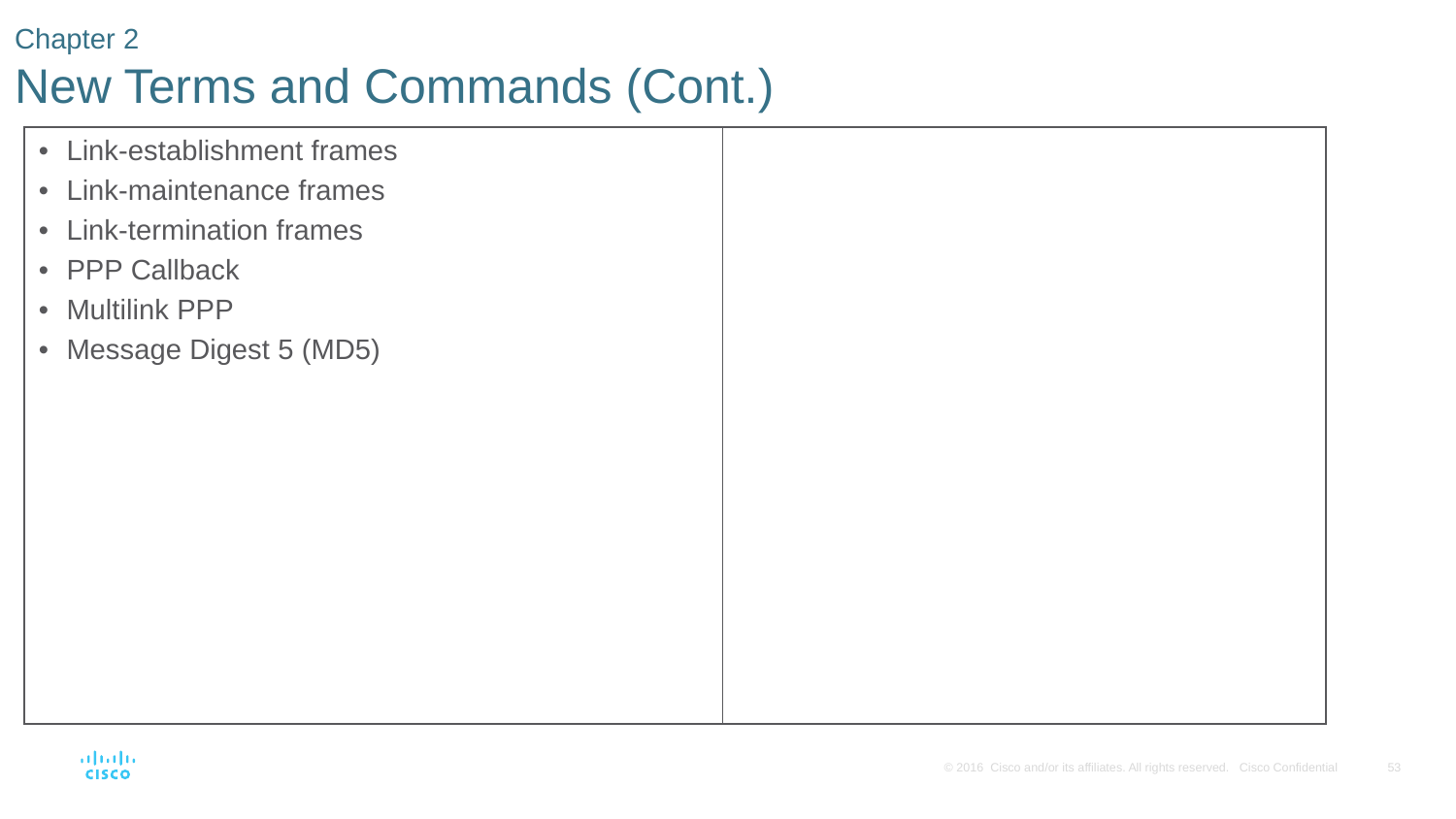

# Chapter 2 New Terms and Commands (Cont.)
| Link-establishment frames Link-maintenance frames Link-termination frames PPP Callback Multilink PPP Message Digest 5 (MD5) |  |
| --- | --- |